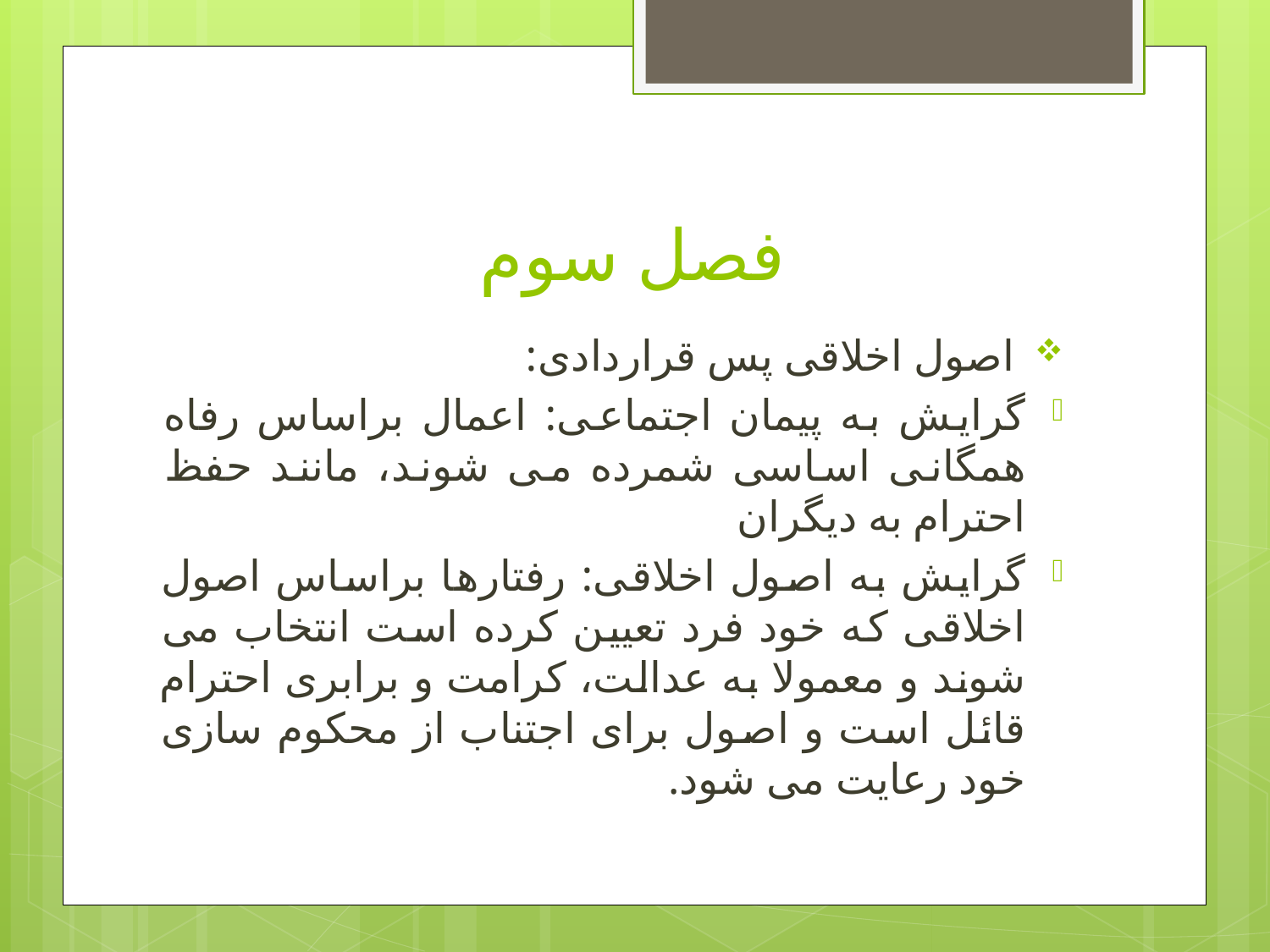

# فصل سوم
 اصول اخلاقی پس قراردادی:
گرایش به پیمان اجتماعی: اعمال براساس رفاه همگانی اساسی شمرده می شوند، مانند حفظ احترام به دیگران
گرایش به اصول اخلاقی: رفتارها براساس اصول اخلاقی که خود فرد تعیین کرده است انتخاب می شوند و معمولا به عدالت، کرامت و برابری احترام قائل است و اصول برای اجتناب از محکوم سازی خود رعایت می شود.